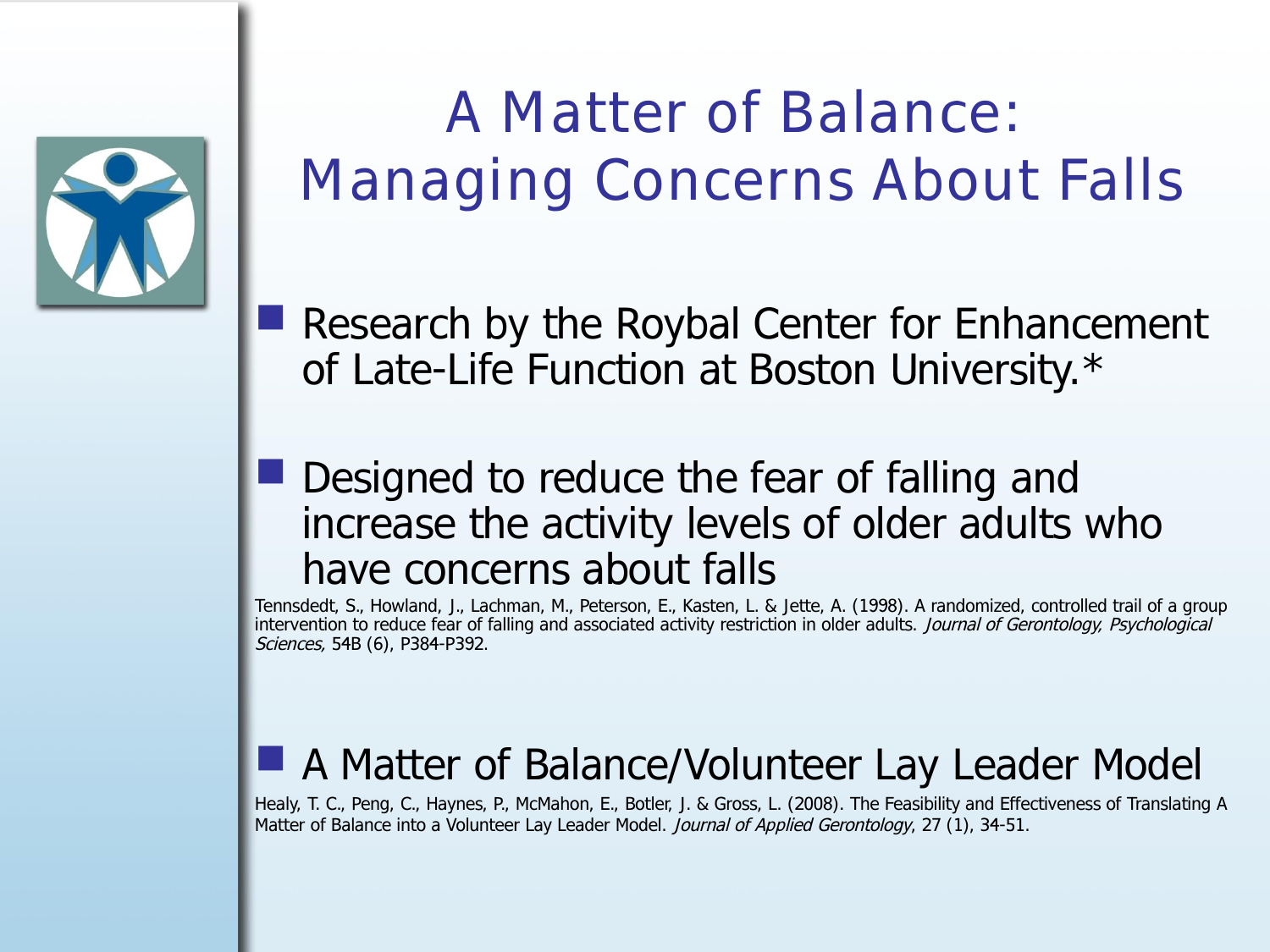

# A Matter of Balance: Managing Concerns About Falls
Research by the Roybal Center for Enhancement of Late-Life Function at Boston University.*

Designed to reduce the fear of falling and increase the activity levels of older adults who have concerns about falls
Tennsdedt, S., Howland, J., Lachman, M., Peterson, E., Kasten, L. & Jette, A. (1998). A randomized, controlled trail of a group intervention to reduce fear of falling and associated activity restriction in older adults. Journal of Gerontology, Psychological Sciences, 54B (6), P384-P392.

A Matter of Balance/Volunteer Lay Leader Model
Healy, T. C., Peng, C., Haynes, P., McMahon, E., Botler, J. & Gross, L. (2008). The Feasibility and Effectiveness of Translating A Matter of Balance into a Volunteer Lay Leader Model. Journal of Applied Gerontology, 27 (1), 34-51.